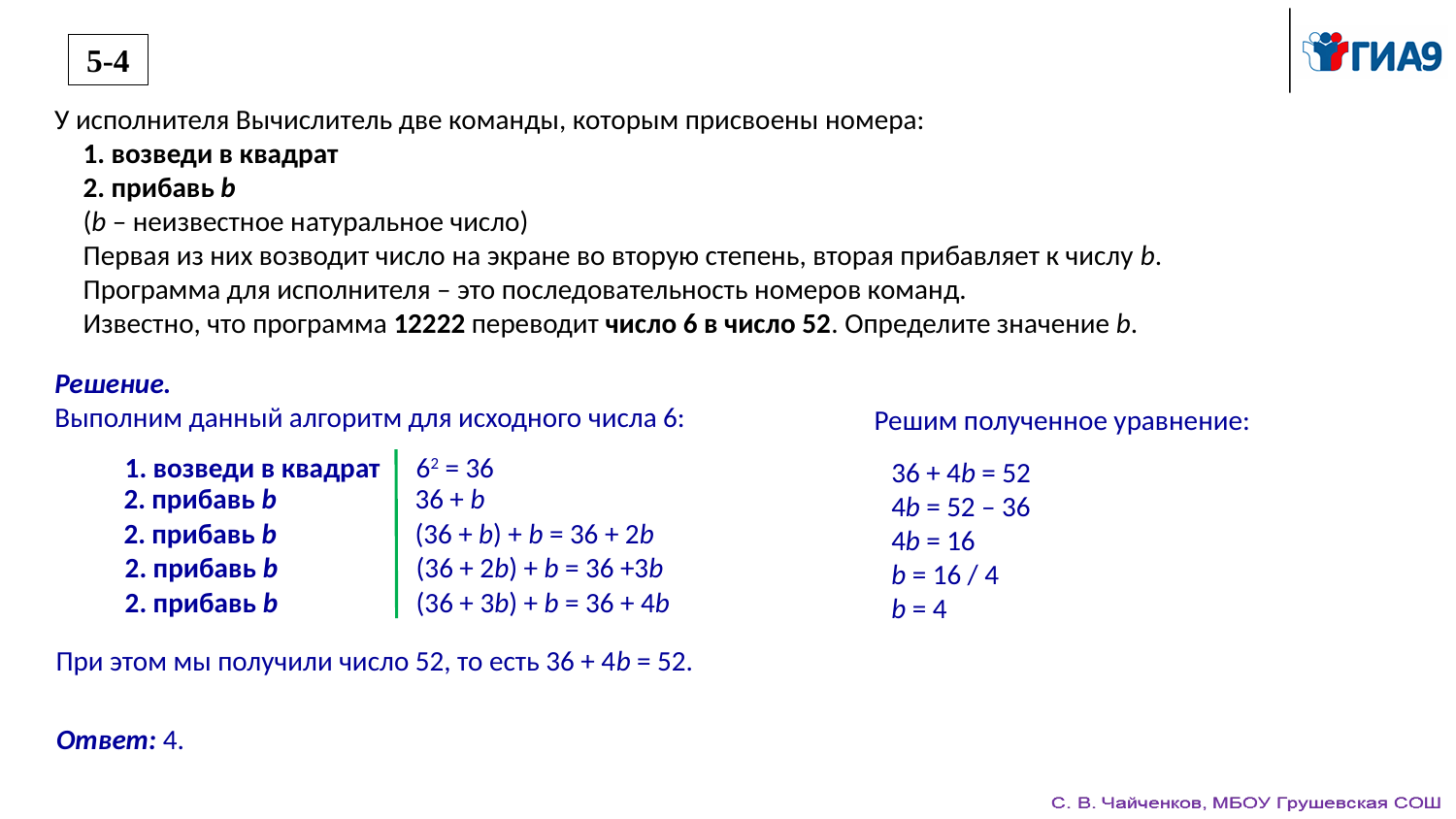

5-4
У исполнителя Вычислитель две команды, которым присвоены номера:
1. возведи в квадрат
2. прибавь b
(b – неизвестное натуральное число)
Первая из них возводит число на экране во вторую степень, вторая прибавляет к числу b.
Программа для исполнителя – это последовательность номеров команд.
Известно, что программа 12222 переводит число 6 в число 52. Определите значение b.
Решение.
Выполним данный алгоритм для исходного числа 6:
Решим полученное уравнение:
36 + 4b = 52
4b = 52 – 36
4b = 16
b = 16 / 4
b = 4
1. возведи в квадрат	62 = 36
2. прибавь b	36 + b
2. прибавь b	(36 + b) + b = 36 + 2b
2. прибавь b	(36 + 2b) + b = 36 +3b
2. прибавь b	(36 + 3b) + b = 36 + 4b
При этом мы получили число 52, то есть 36 + 4b = 52.
Ответ: 4.